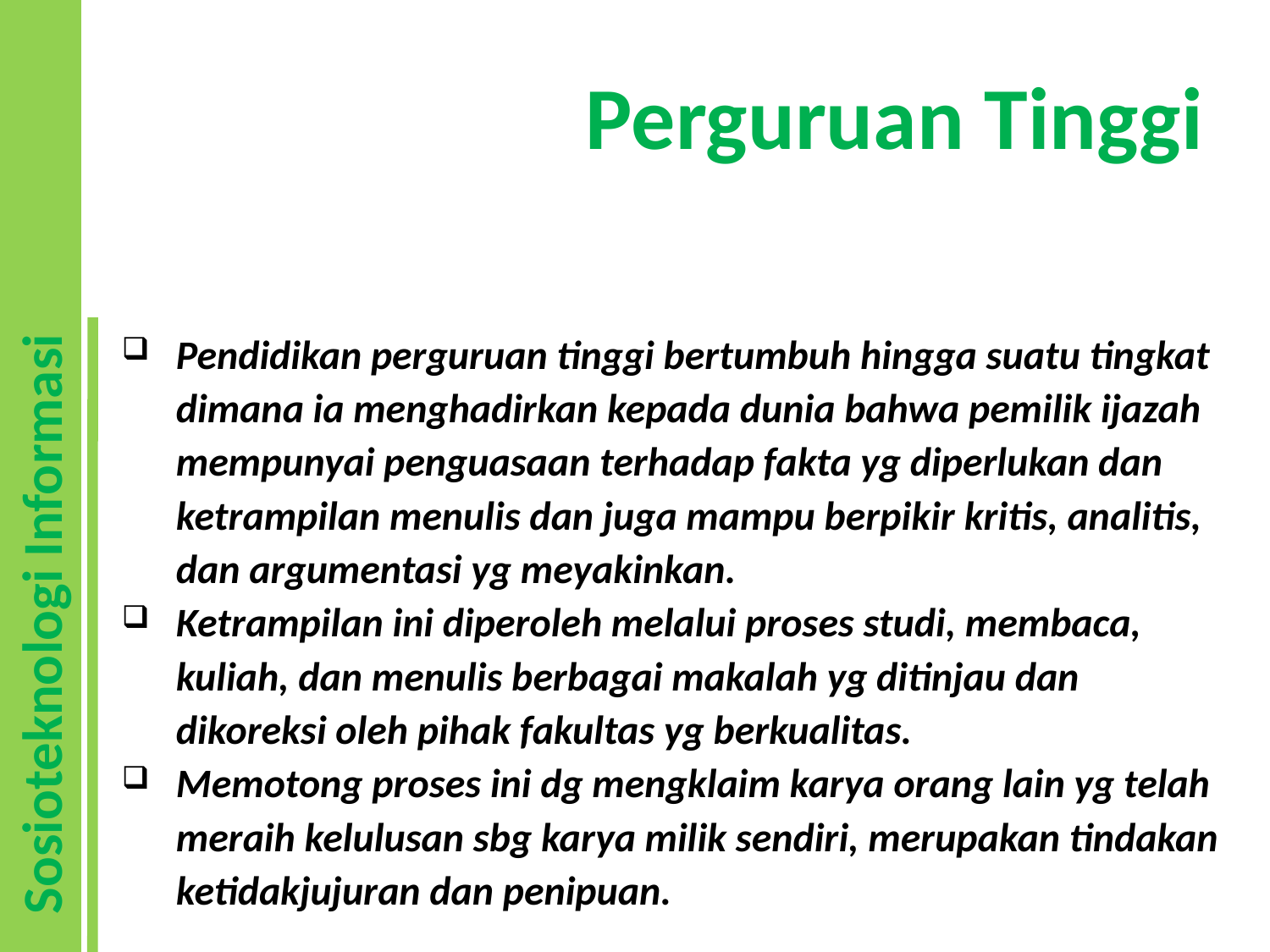

# Perguruan Tinggi
Pendidikan perguruan tinggi bertumbuh hingga suatu tingkat dimana ia menghadirkan kepada dunia bahwa pemilik ijazah mempunyai penguasaan terhadap fakta yg diperlukan dan ketrampilan menulis dan juga mampu berpikir kritis, analitis, dan argumentasi yg meyakinkan.
Ketrampilan ini diperoleh melalui proses studi, membaca, kuliah, dan menulis berbagai makalah yg ditinjau dan dikoreksi oleh pihak fakultas yg berkualitas.
Memotong proses ini dg mengklaim karya orang lain yg telah meraih kelulusan sbg karya milik sendiri, merupakan tindakan ketidakjujuran dan penipuan.